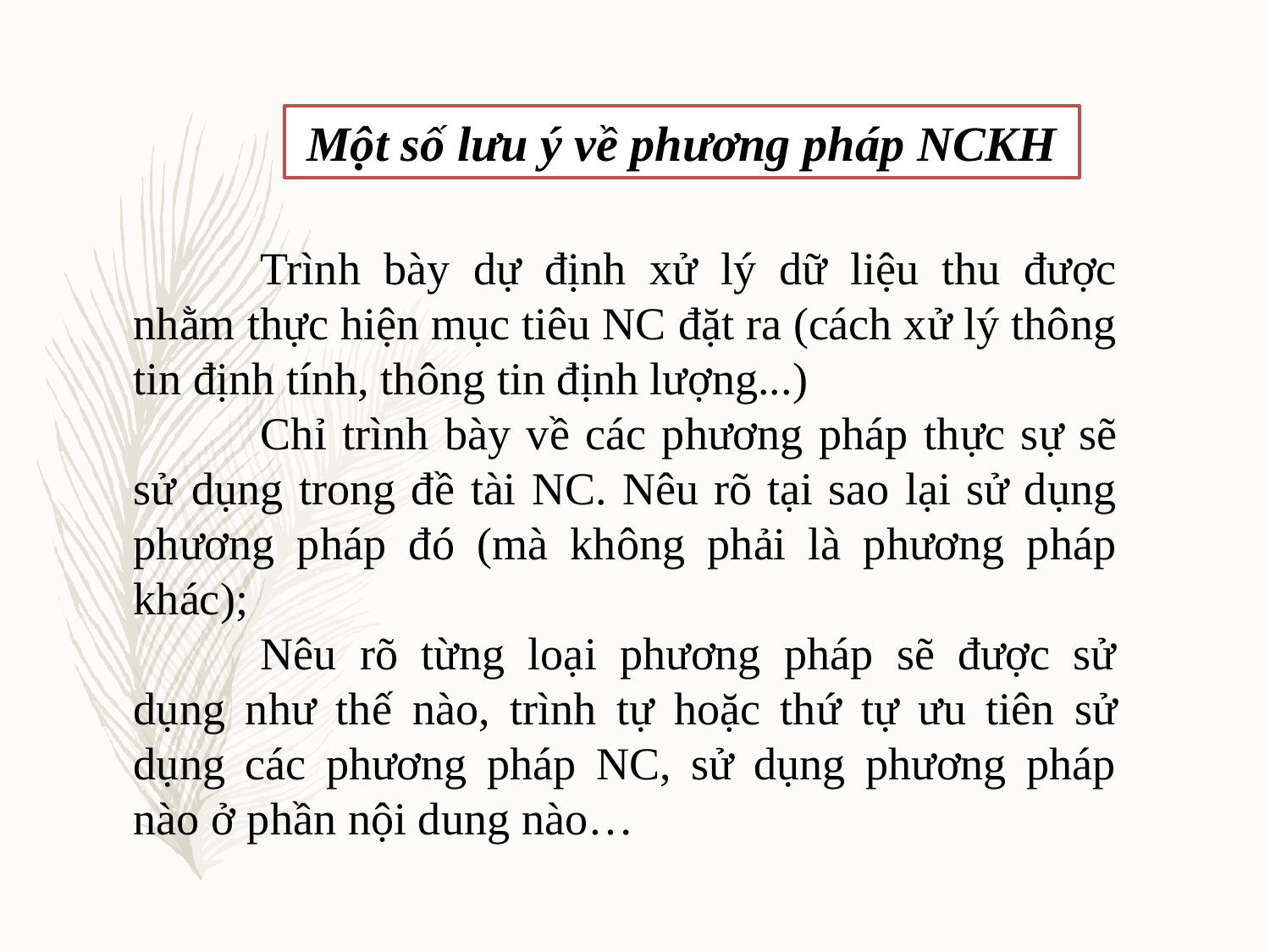

Một số lưu ý về phương pháp NCKH
		Trình bày dự định xử lý dữ liệu thu được nhằm thực hiện mục tiêu NC đặt ra (cách xử lý thông tin định tính, thông tin định lượng...)
		Chỉ trình bày về các phương pháp thực sự sẽ sử dụng trong đề tài NC. Nêu rõ tại sao lại sử dụng phương pháp đó (mà không phải là phương pháp khác);
		Nêu rõ từng loại phương pháp sẽ được sử dụng như thế nào, trình tự hoặc thứ tự ưu tiên sử dụng các phương pháp NC, sử dụng phương pháp nào ở phần nội dung nào…